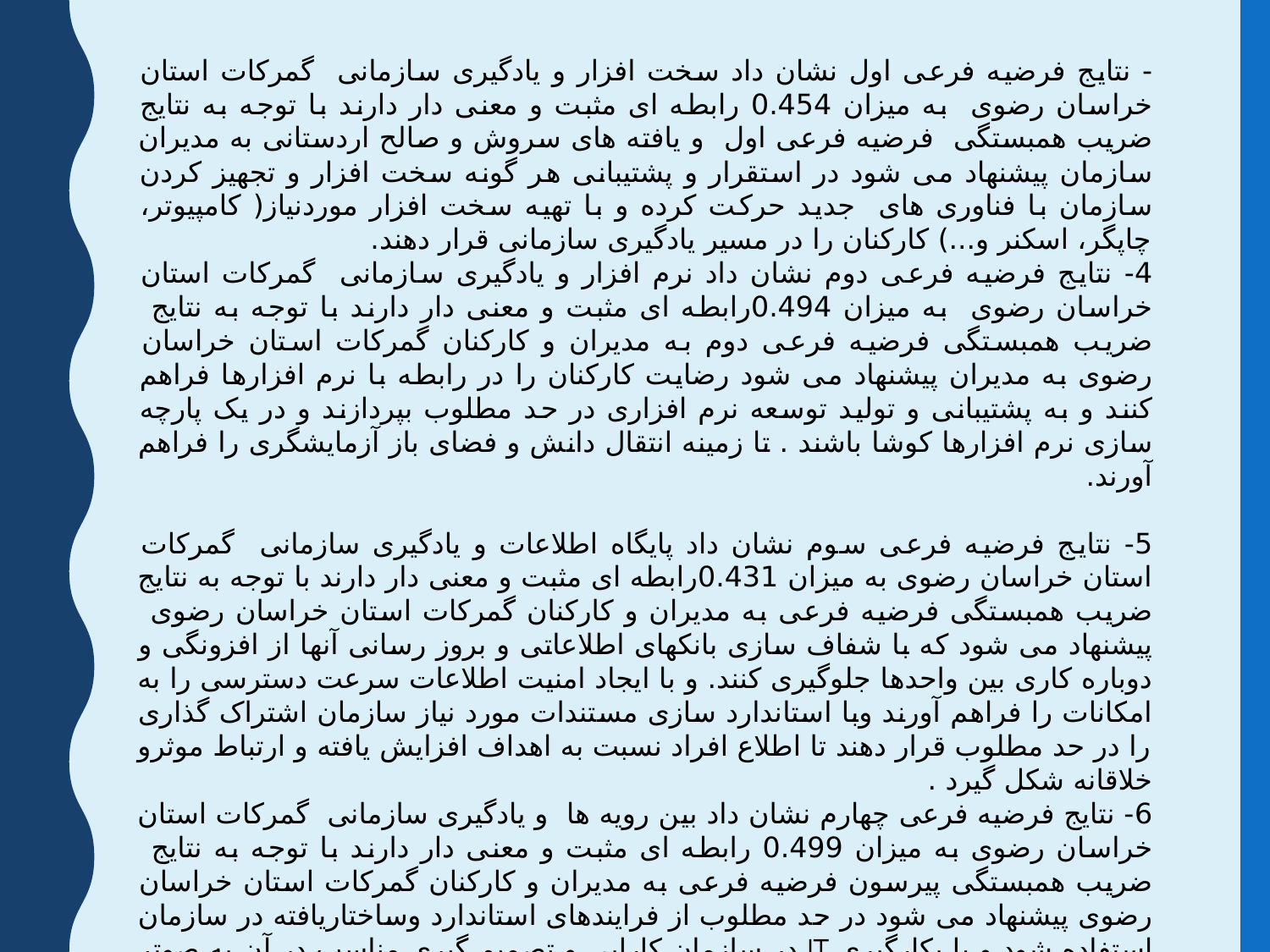

- نتایج فرضیه فرعی اول نشان داد سخت افزار و یادگیری سازمانی  گمرکات استان خراسان رضوی  به میزان 0.454 رابطه ای مثبت و معنی دار دارند با توجه به نتایج ضریب همبستگی  فرضیه فرعی اول  و یافته های سروش و صالح اردستانی به مدیران سازمان پیشنهاد می شود در استقرار و پشتیبانی هر گونه سخت افزار و تجهیز کردن سازمان با فناوری های  جدید حرکت کرده و با تهیه سخت افزار موردنیاز( کامپیوتر، چاپگر، اسکنر و...) کارکنان را در مسیر یادگیری سازمانی قرار دهند.
4- نتایج فرضیه فرعی دوم نشان داد نرم افزار و یادگیری سازمانی  گمرکات استان خراسان رضوی  به میزان 0.494رابطه ای مثبت و معنی دار دارند با توجه به نتایج  ضریب همبستگی فرضیه فرعی دوم به مدیران و کارکنان گمرکات استان خراسان رضوی به مدیران پیشنهاد می شود رضایت کارکنان را در رابطه با نرم افزارها فراهم کنند و به پشتیبانی و تولید توسعه نرم افزاری در حد مطلوب بپردازند و در یک پارچه سازی نرم افزارها کوشا باشند . تا زمینه انتقال دانش و فضای باز آزمایشگری را فراهم آورند.

5- نتایج فرضیه فرعی سوم نشان داد پایگاه اطلاعات و یادگیری سازمانی  گمرکات استان خراسان رضوی به میزان 0.431رابطه ای مثبت و معنی دار دارند با توجه به نتایج ضریب همبستگی فرضیه فرعی به مدیران و کارکنان گمرکات استان خراسان رضوی  پیشنهاد می شود که با شفاف سازی بانکهای اطلاعاتی و بروز رسانی آنها از افزونگی و دوباره کاری بین واحدها جلوگیری کنند. و با ایجاد امنیت اطلاعات سرعت دسترسی را به امکانات را فراهم آورند وبا استاندارد سازی مستندات مورد نیاز سازمان اشتراک گذاری را در حد مطلوب قرار دهند تا اطلاع افراد نسبت به اهداف افزایش یافته و ارتباط موثرو خلاقانه شکل گیرد .
6- نتایج فرضیه فرعی چهارم نشان داد بین رویه ها  و یادگیری سازمانی  گمرکات استان خراسان رضوی به میزان 0.499 رابطه ای مثبت و معنی دار دارند با توجه به نتایج  ضریب همبستگی پیرسون فرضیه فرعی به مدیران و کارکنان گمرکات استان خراسان رضوی پیشنهاد می شود در حد مطلوب از فرایندهای استاندارد وساختاریافته در سازمان استفاده شود و با بکارگیری IT در سازمان کارایی و تصمیم گیری مناسب در آن به صوتر قابل توجهی افزایش دهند و فرانیدها را در سازمان بصورت هدفمند و بهینه سازی کنند تا تعهد مدیریتی افزایش یافته و در جهت توسعه دانش گام بردارند.